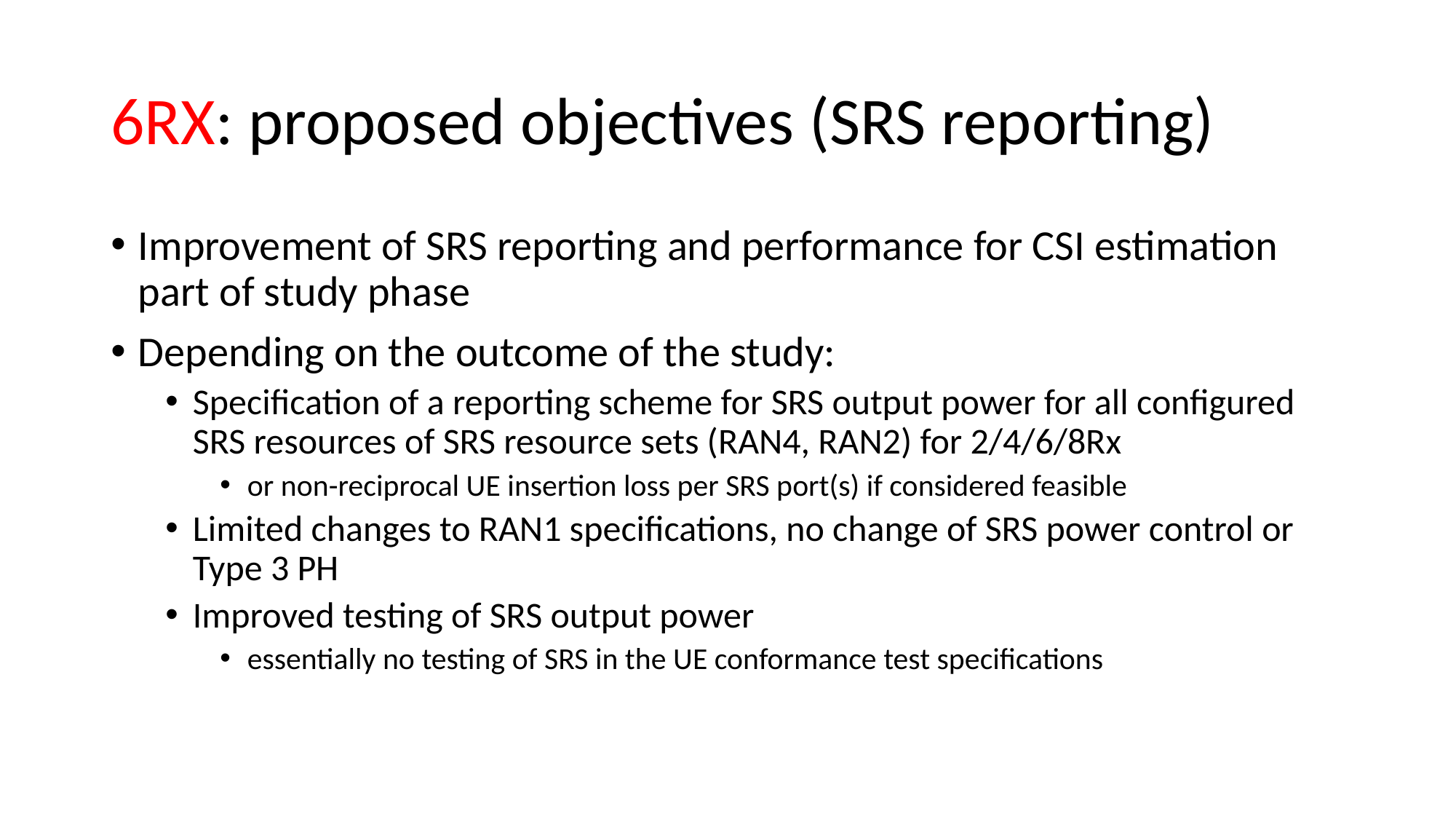

# 6RX: proposed objectives (SRS reporting)
Improvement of SRS reporting and performance for CSI estimation part of study phase
Depending on the outcome of the study:
Specification of a reporting scheme for SRS output power for all configured SRS resources of SRS resource sets (RAN4, RAN2) for 2/4/6/8Rx
or non-reciprocal UE insertion loss per SRS port(s) if considered feasible
Limited changes to RAN1 specifications, no change of SRS power control or Type 3 PH
Improved testing of SRS output power
essentially no testing of SRS in the UE conformance test specifications